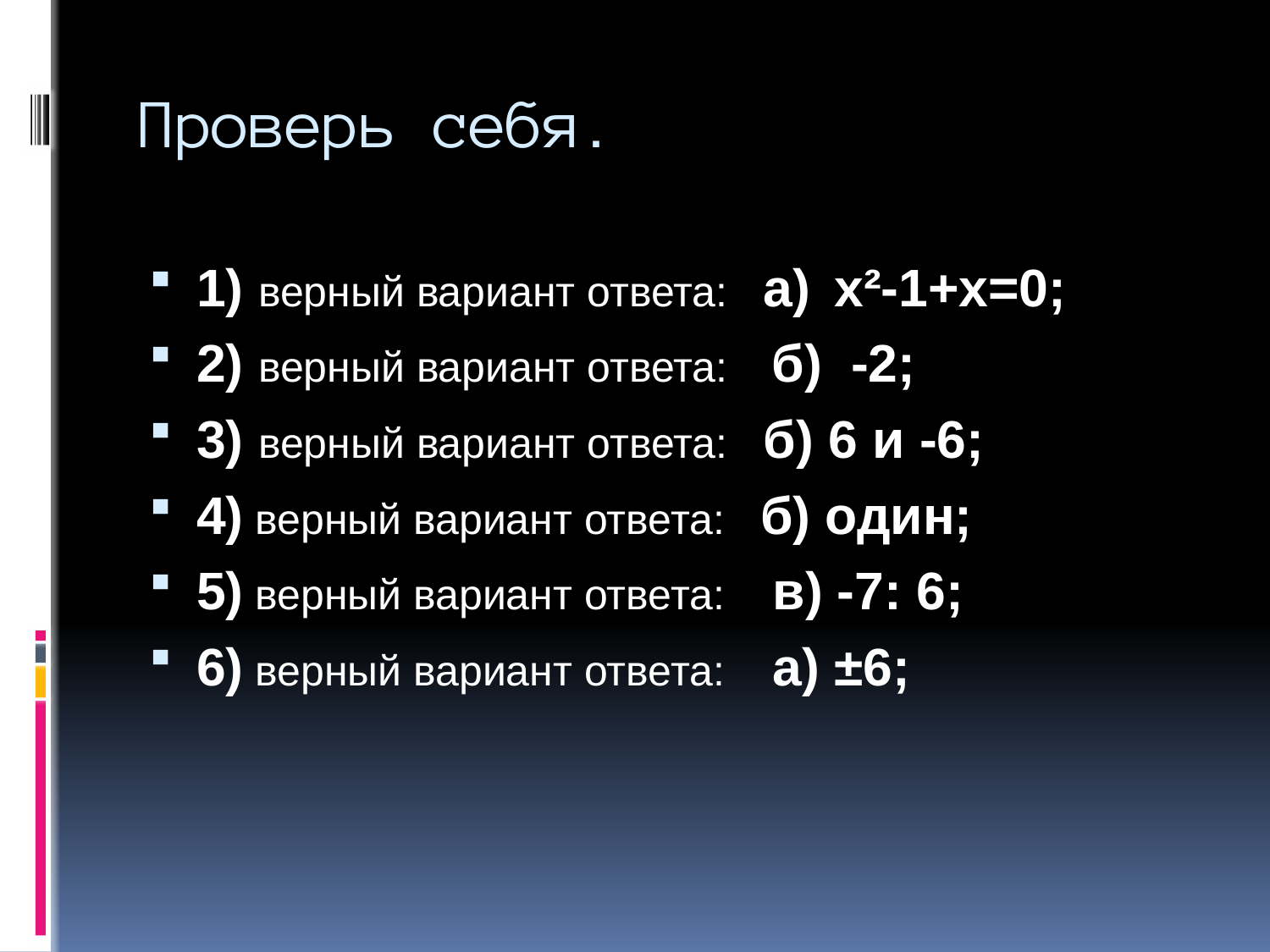

# Проверь себя.
1) верный вариант ответа:   а)  x²-1+x=0;
2) верный вариант ответа:   б)  -2;
3) верный вариант ответа:   б) 6 и -6;
4) верный вариант ответа:   б) один;
5) верный вариант ответа:    в) -7: 6;
6) верный вариант ответа:    а) ±6;